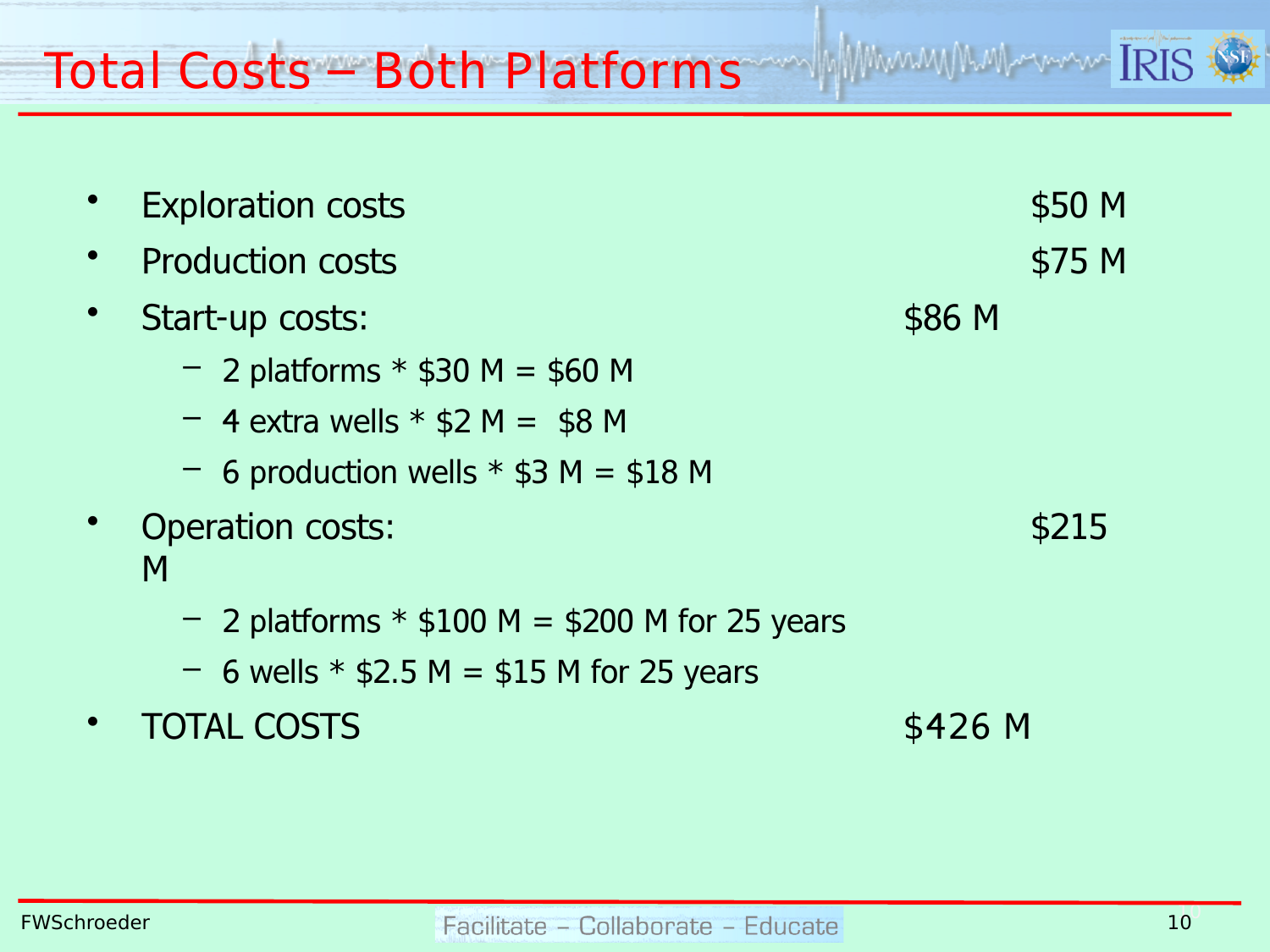

# Total Costs – Both Platforms
Exploration costs 					$50 M
Production costs 					$75 M
Start-up costs:					$86 M
2 platforms * $30 M = $60 M
4 extra wells * $2 M =  $8 M
6 production wells * $3 M = $18 M
Operation costs:					$215 M
2 platforms * $100 M = $200 M for 25 years
6 wells * $2.5 M = $15 M for 25 years
TOTAL COSTS 					$426 M